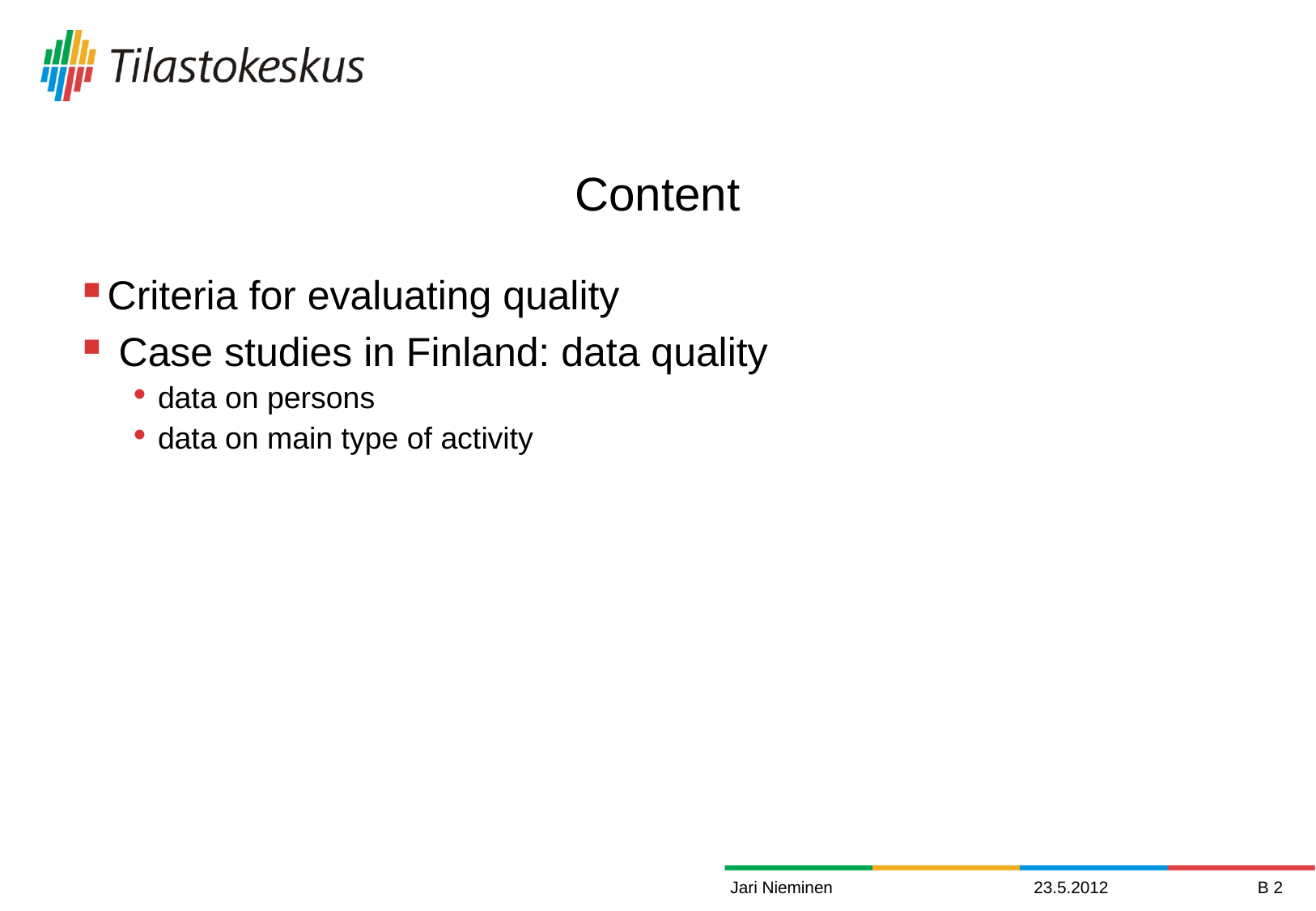

Content
Criteria for evaluating quality
 Case studies in Finland: data quality
data on persons
data on main type of activity

Jari Nieminen
23.5.2012
B 2